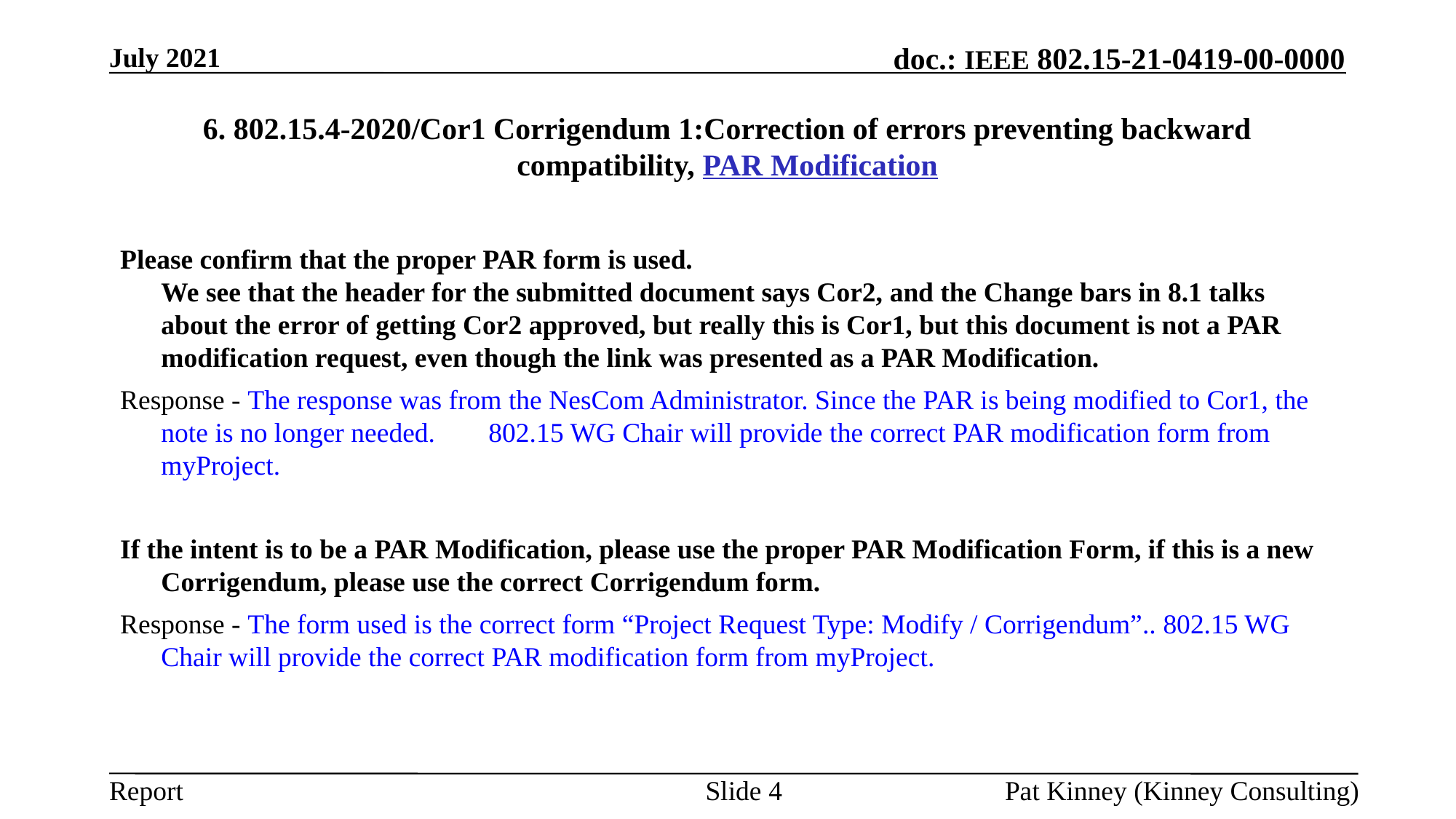

July 2021
# 6. 802.15.4-2020/Cor1 Corrigendum 1:Correction of errors preventing backward compatibility, PAR Modification
Please confirm that the proper PAR form is used.
We see that the header for the submitted document says Cor2, and the Change bars in 8.1 talks about the error of getting Cor2 approved, but really this is Cor1, but this document is not a PAR modification request, even though the link was presented as a PAR Modification.
Response - The response was from the NesCom Administrator. Since the PAR is being modified to Cor1, the note is no longer needed. 	802.15 WG Chair will provide the correct PAR modification form from myProject.

If the intent is to be a PAR Modification, please use the proper PAR Modification Form, if this is a new Corrigendum, please use the correct Corrigendum form.
Response - The form used is the correct form “Project Request Type: Modify / Corrigendum”.. 802.15 WG Chair will provide the correct PAR modification form from myProject.

Pat Kinney (Kinney Consulting)
Slide 4